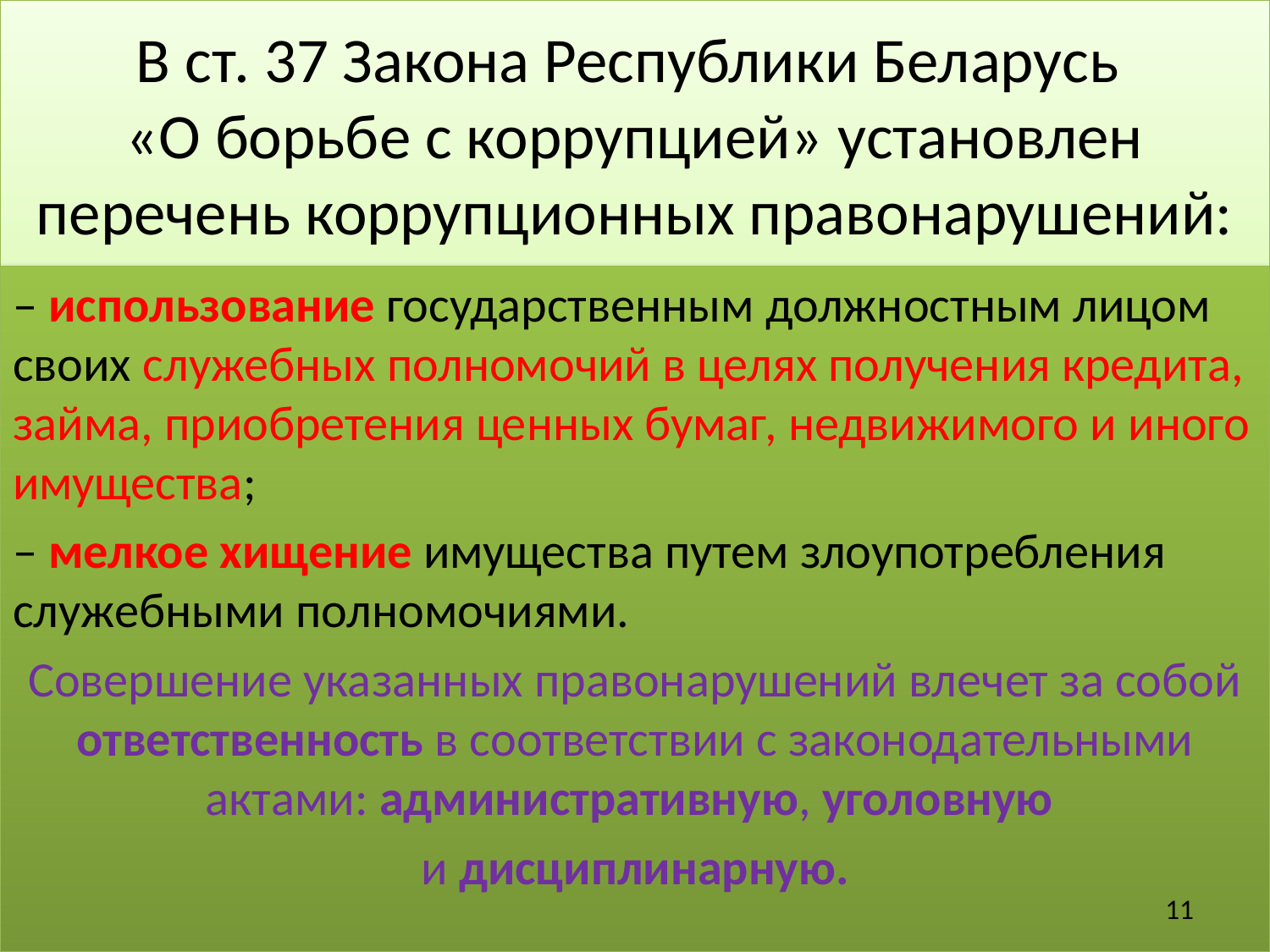

# В ст. 37 Закона Республики Беларусь «О борьбе с коррупцией» установлен перечень коррупционных правонарушений:
– использование государственным должностным лицом своих служебных полномочий в целях получения кредита, займа, приобретения ценных бумаг, недвижимого и иного имущества;
– мелкое хищение имущества путем злоупотребления служебными полномочиями.
Совершение указанных правонарушений влечет за собой ответственность в соответствии с законодательными актами: административную, уголовную
и дисциплинарную.
11